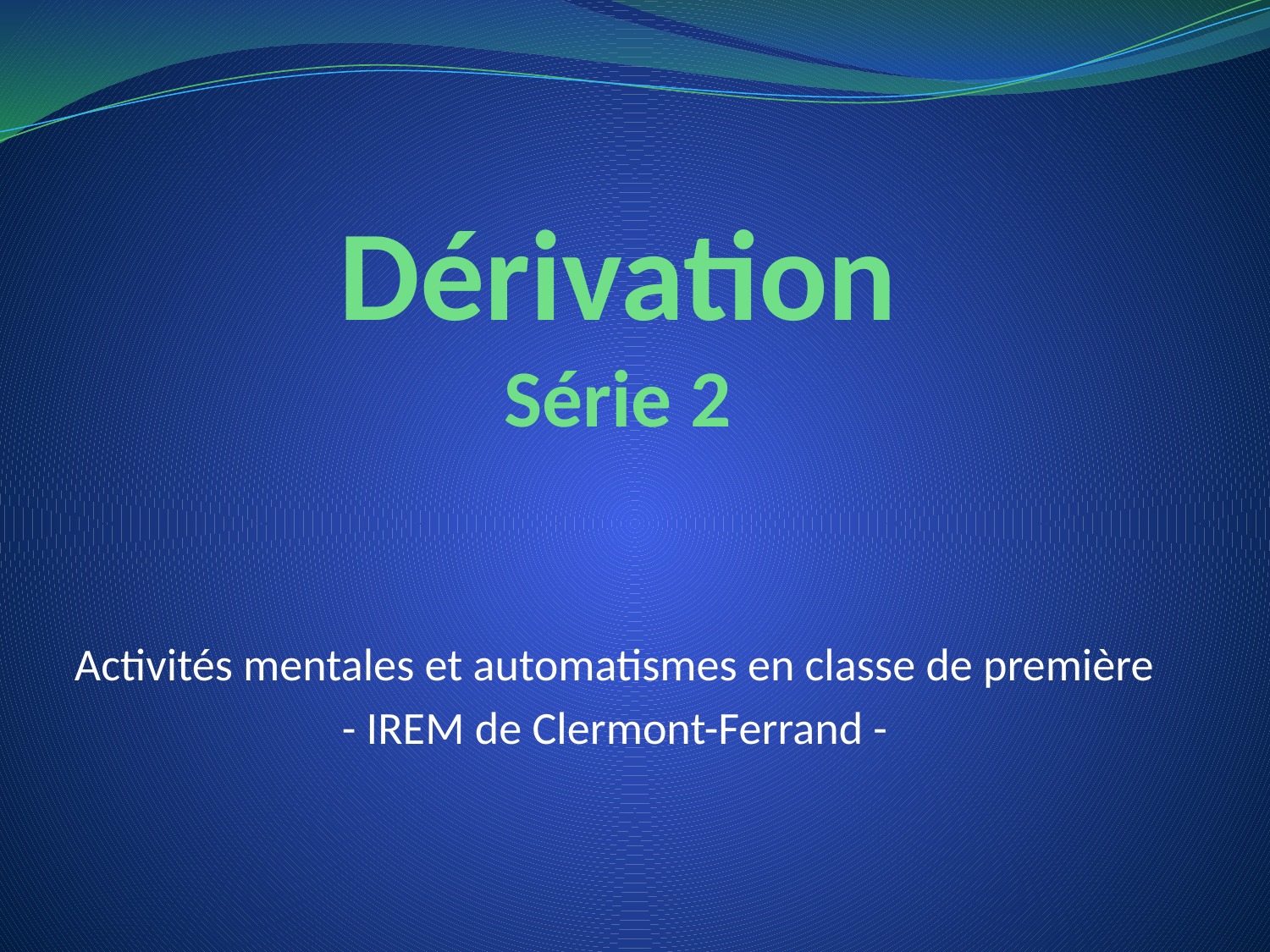

# Dérivation Série 2
Activités mentales et automatismes en classe de première
- IREM de Clermont-Ferrand -